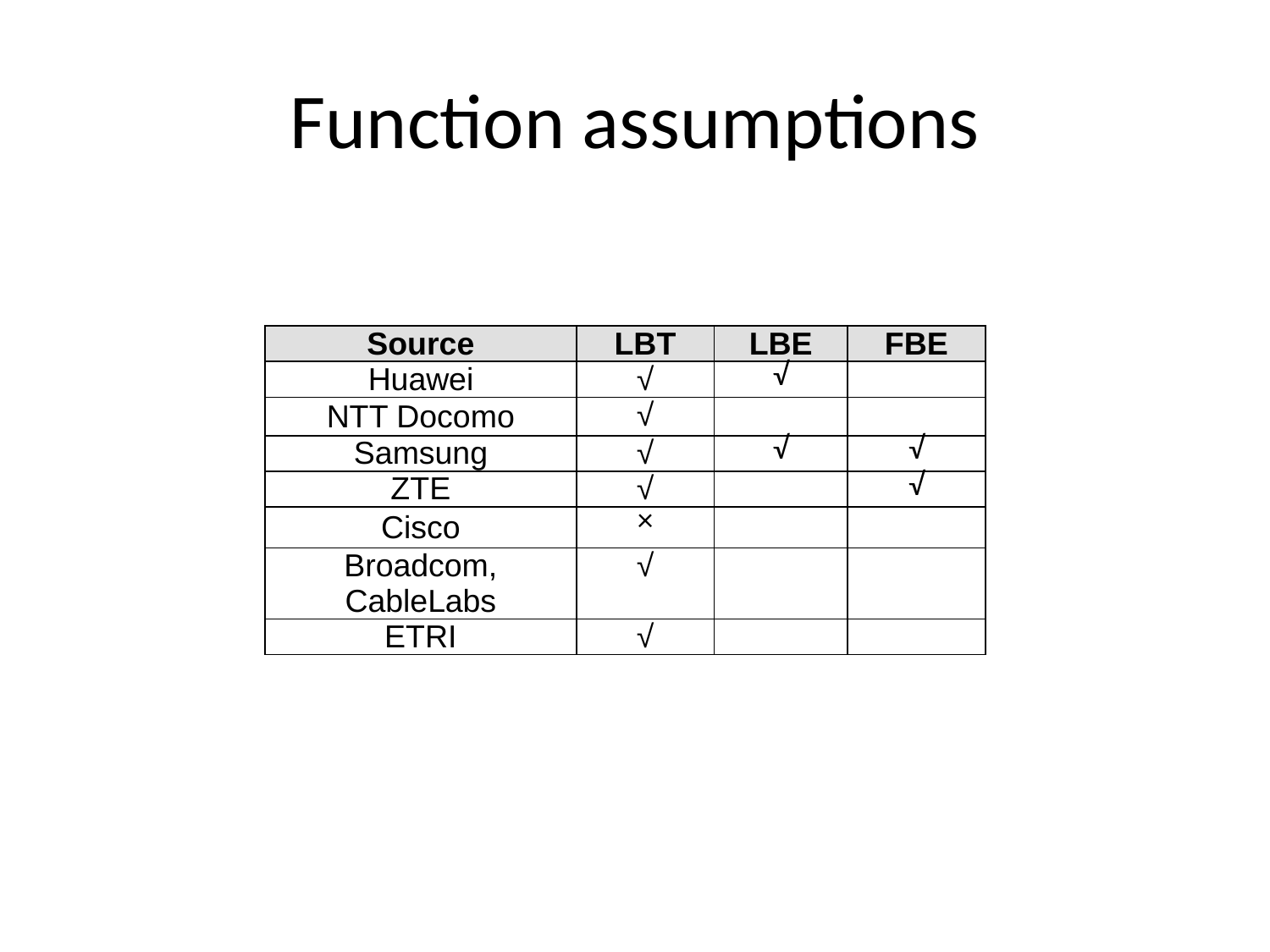

# Function assumptions
| Source | LBT | LBE | FBE |
| --- | --- | --- | --- |
| Huawei | √ | √ |  |
| NTT Docomo | √ |  |  |
| Samsung | √ | √ | √ |
| ZTE | √ |  | √ |
| Cisco | × |  |  |
| Broadcom, CableLabs | √ |  |  |
| ETRI | √ |  |  |